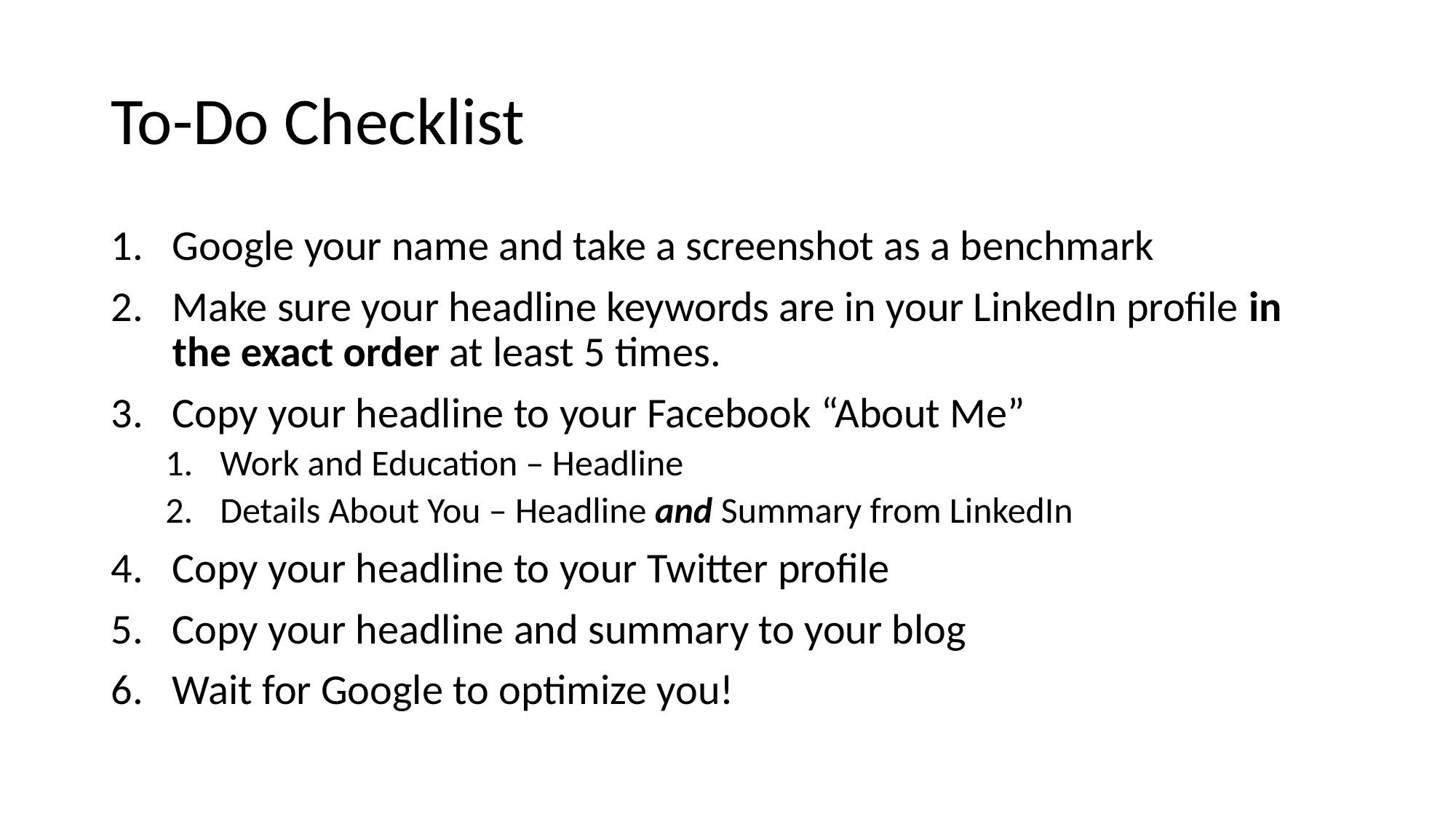

# To-Do Checklist
Google your name and take a screenshot as a benchmark
Make sure your headline keywords are in your LinkedIn profile in the exact order at least 5 times.
Copy your headline to your Facebook “About Me”
Work and Education – Headline
Details About You – Headline and Summary from LinkedIn
Copy your headline to your Twitter profile
Copy your headline and summary to your blog
Wait for Google to optimize you!